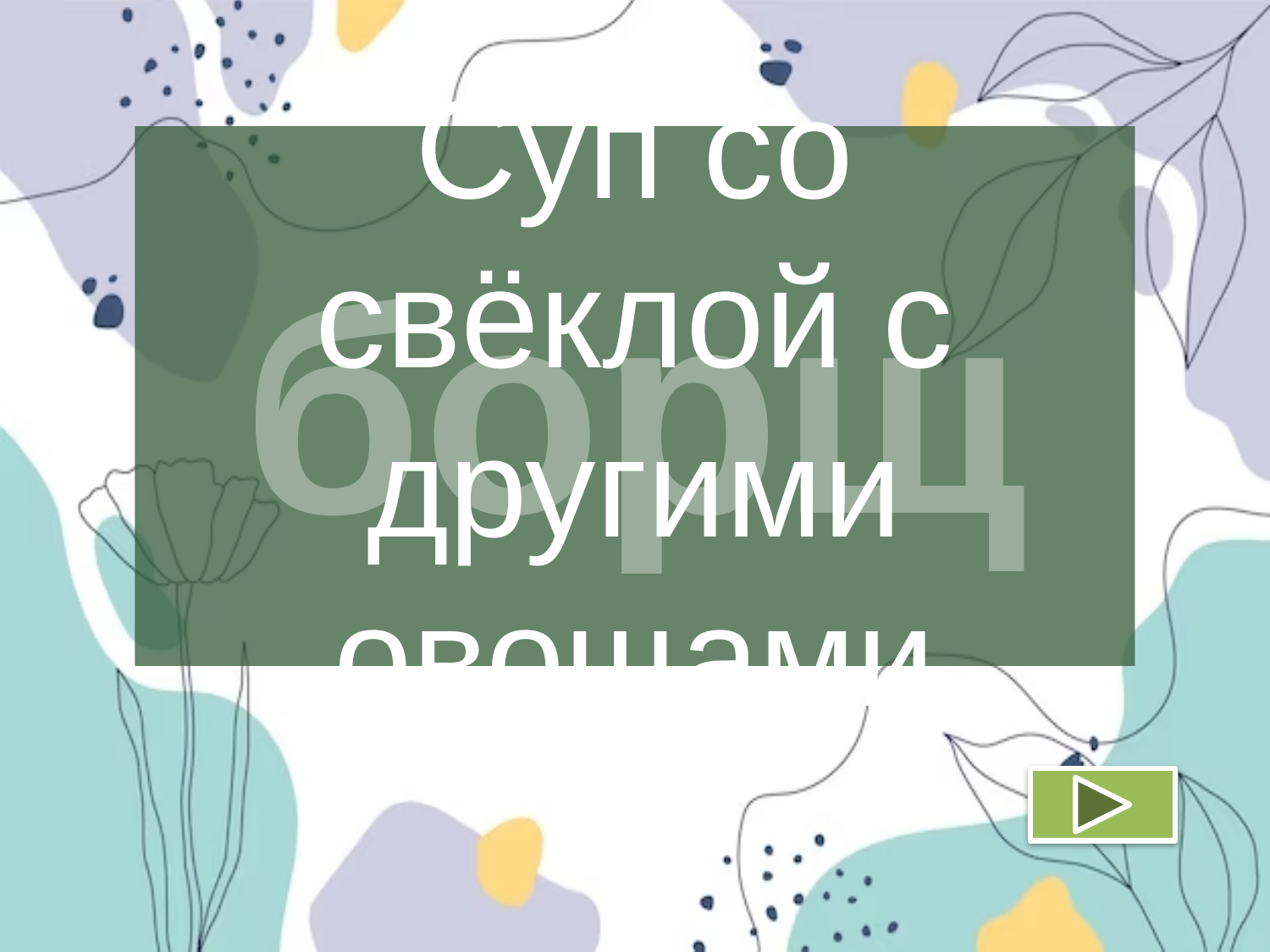

борщ
Суп со свёклой с другими овощами